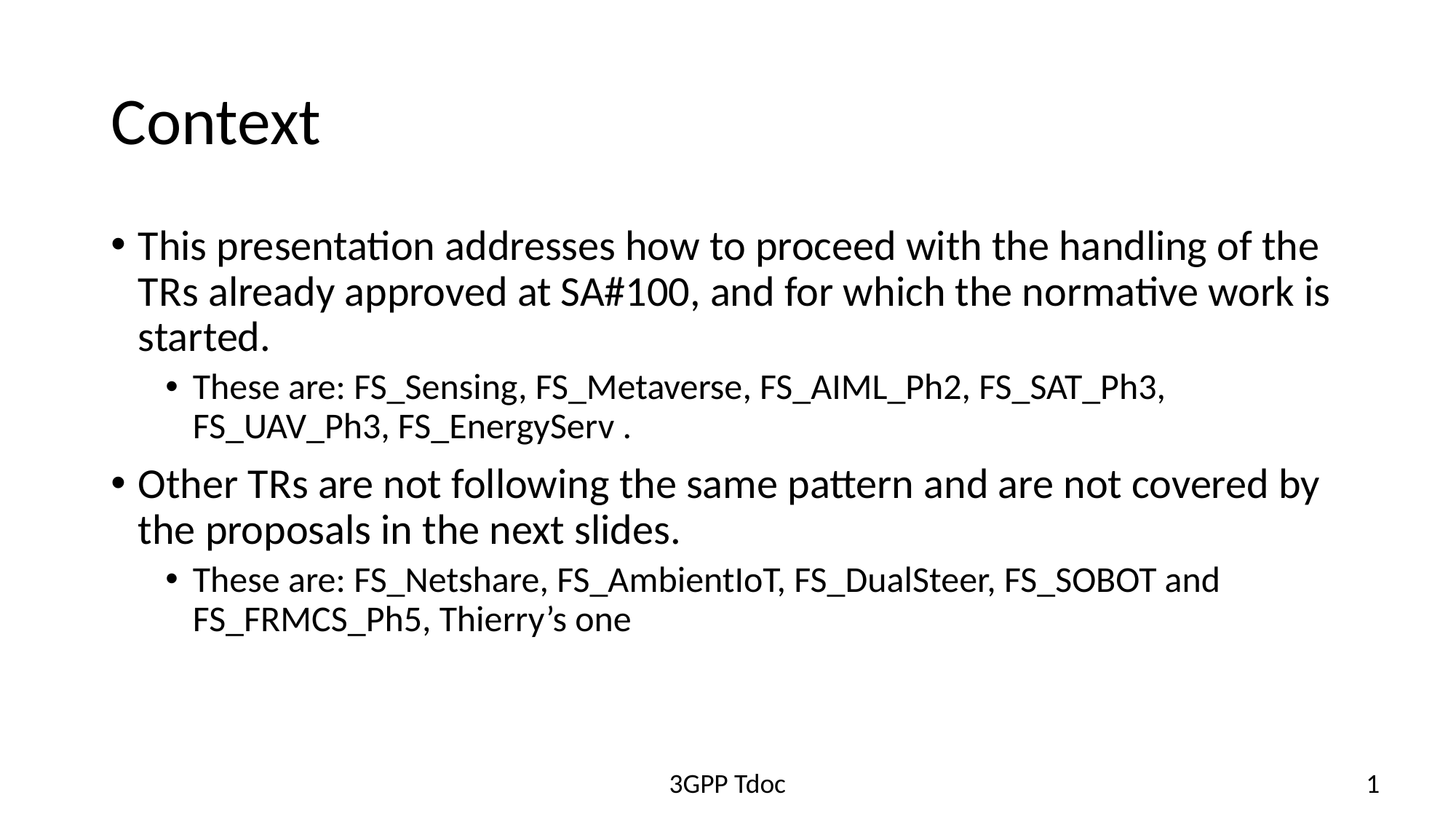

# Context
This presentation addresses how to proceed with the handling of the TRs already approved at SA#100, and for which the normative work is started.
These are: FS_Sensing, FS_Metaverse, FS_AIML_Ph2, FS_SAT_Ph3, FS_UAV_Ph3, FS_EnergyServ .
Other TRs are not following the same pattern and are not covered by the proposals in the next slides.
These are: FS_Netshare, FS_AmbientIoT, FS_DualSteer, FS_SOBOT and FS_FRMCS_Ph5, Thierry’s one

3GPP Tdoc
1